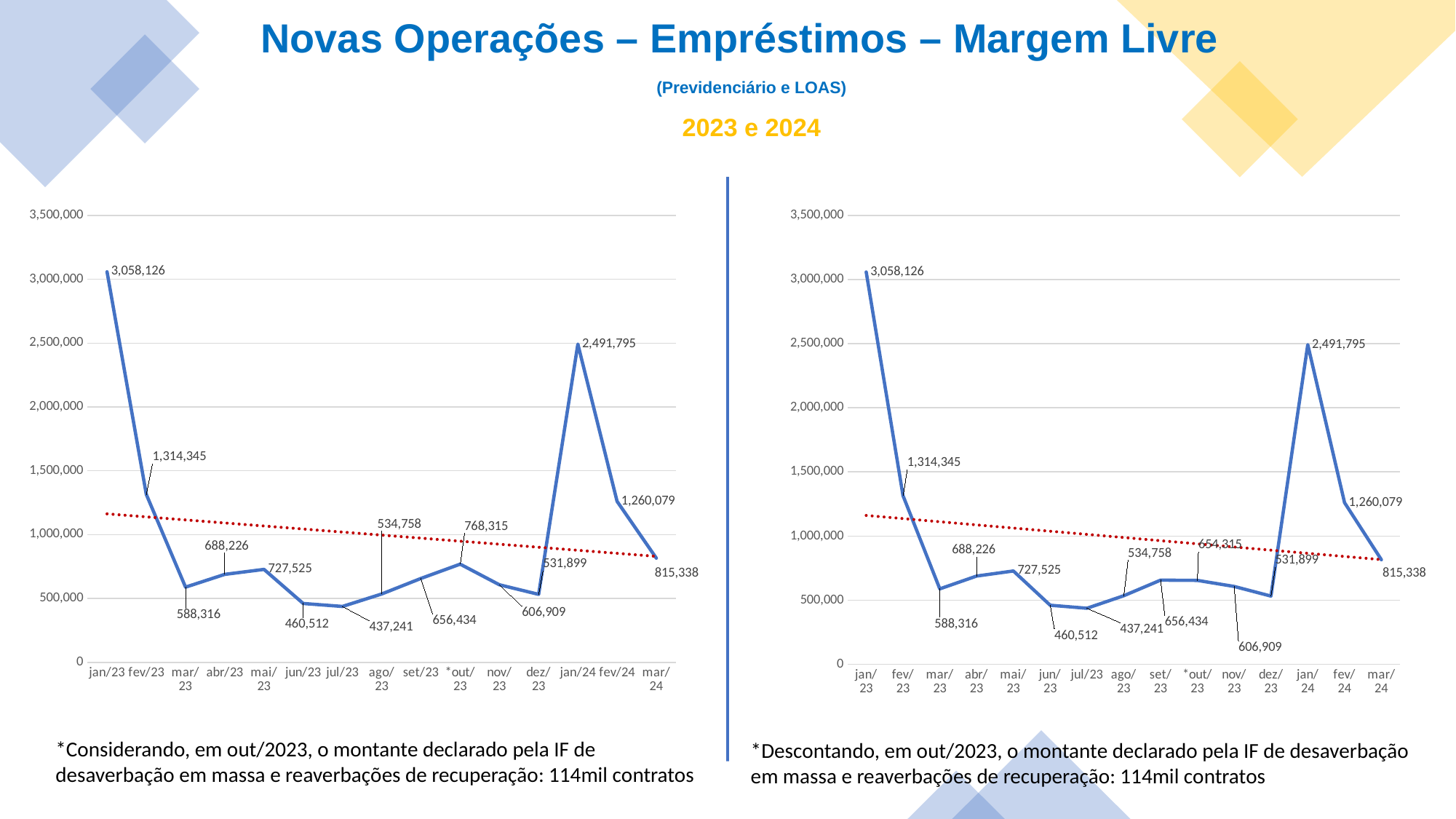

Novas Operações – Empréstimos – Margem Livre

(Previdenciário e LOAS)
2023 e 2024

### Chart

| Category |  |
|---|---|
| jan/23 | 3058126.0 |
| fev/23 | 1314345.0 |
| mar/23 | 588316.0 |
| abr/23 | 688226.0 |
| mai/23 | 727525.0 |
| jun/23 | 460512.0 |
| jul/23 | 437241.0 |
| ago/23 | 534758.0 |
| set/23 | 656434.0 |
| *out/23 | 654315.0 |
| nov/23 | 606909.0 |
| dez/23 | 531899.0 |
| jan/24 | 2491795.0 |
| fev/24 | 1260079.0 |
| mar/24 | 815338.0 |

### Chart

| Category |  |
|---|---|
| jan/23 | 3058126.0 |
| fev/23 | 1314345.0 |
| mar/23 | 588316.0 |
| abr/23 | 688226.0 |
| mai/23 | 727525.0 |
| jun/23 | 460512.0 |
| jul/23 | 437241.0 |
| ago/23 | 534758.0 |
| set/23 | 656434.0 |
| *out/23 | 768315.0 |
| nov/23 | 606909.0 |
| dez/23 | 531899.0 |
| jan/24 | 2491795.0 |
| fev/24 | 1260079.0 |
| mar/24 | 815338.0 |
*Considerando, em out/2023, o montante declarado pela IF de desaverbação em massa e reaverbações de recuperação: 114mil contratos

*Descontando, em out/2023, o montante declarado pela IF de desaverbação em massa e reaverbações de recuperação: 114mil contratos